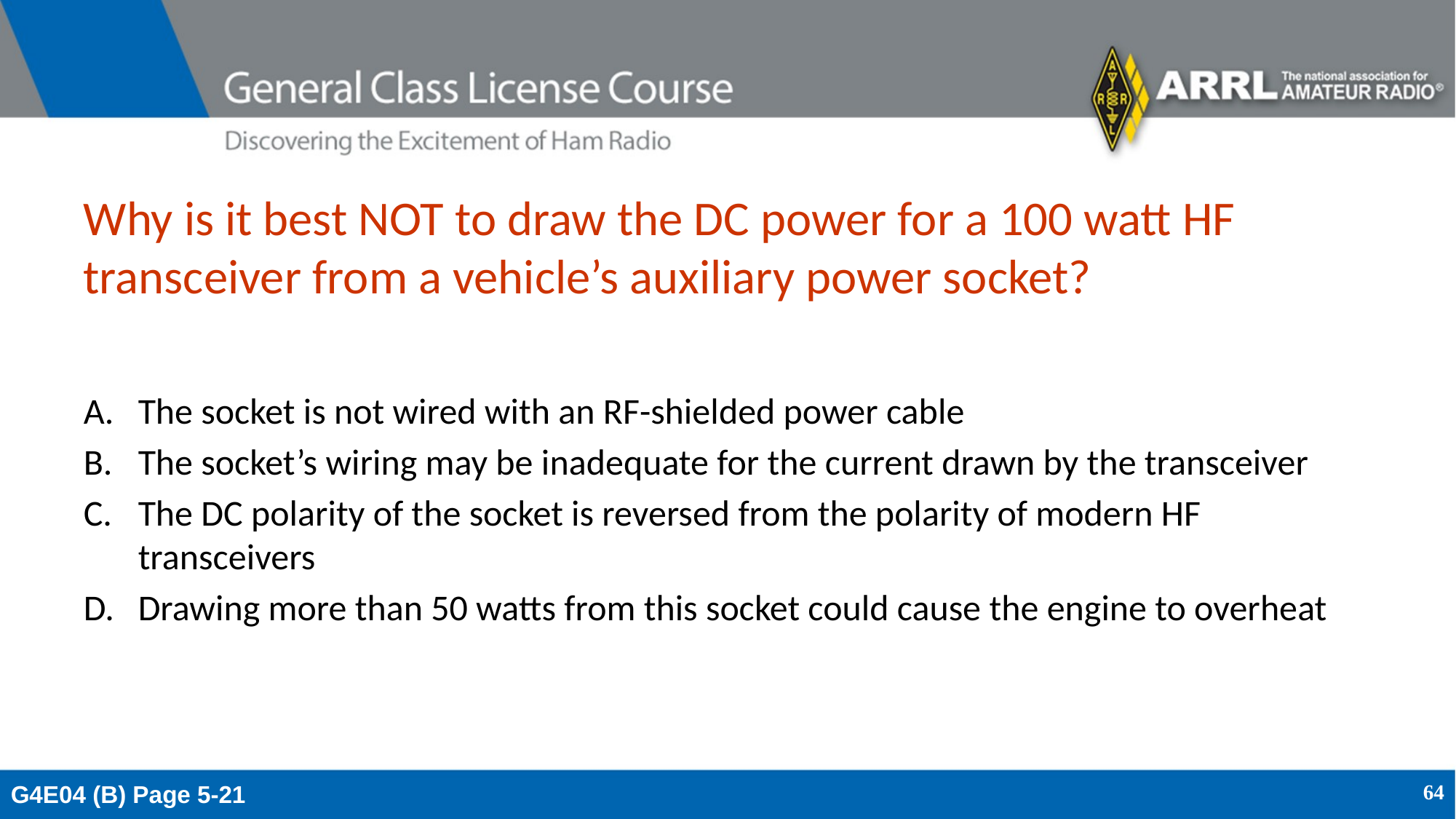

# Why is it best NOT to draw the DC power for a 100 watt HF transceiver from a vehicle’s auxiliary power socket?
The socket is not wired with an RF-shielded power cable
The socket’s wiring may be inadequate for the current drawn by the transceiver
The DC polarity of the socket is reversed from the polarity of modern HF transceivers
Drawing more than 50 watts from this socket could cause the engine to overheat
G4E04 (B) Page 5-21
64